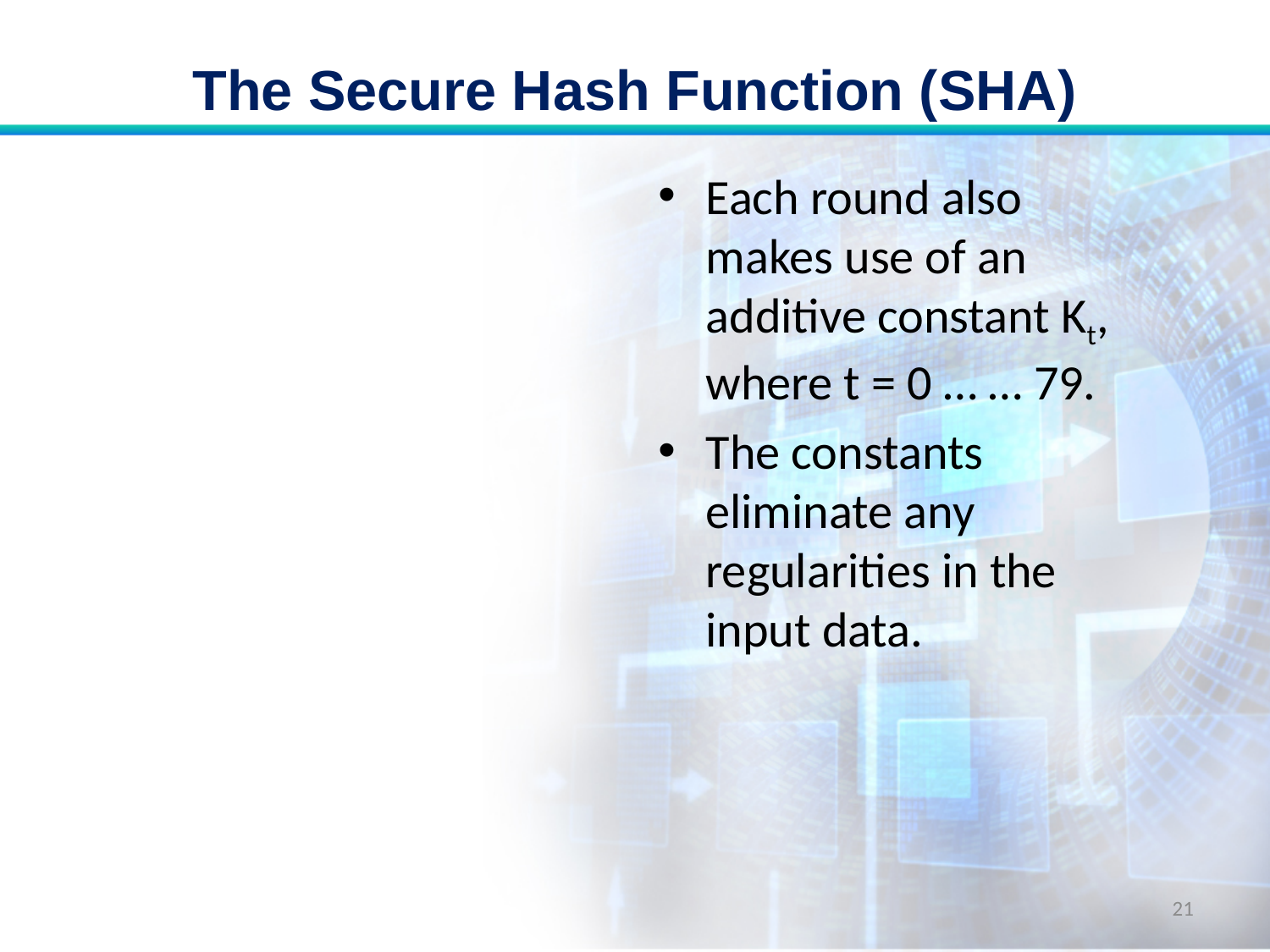

# The Secure Hash Function (SHA)
Each round also makes use of an additive constant Kt, where t = 0 … … 79.
The constants eliminate any regularities in the input data.

21